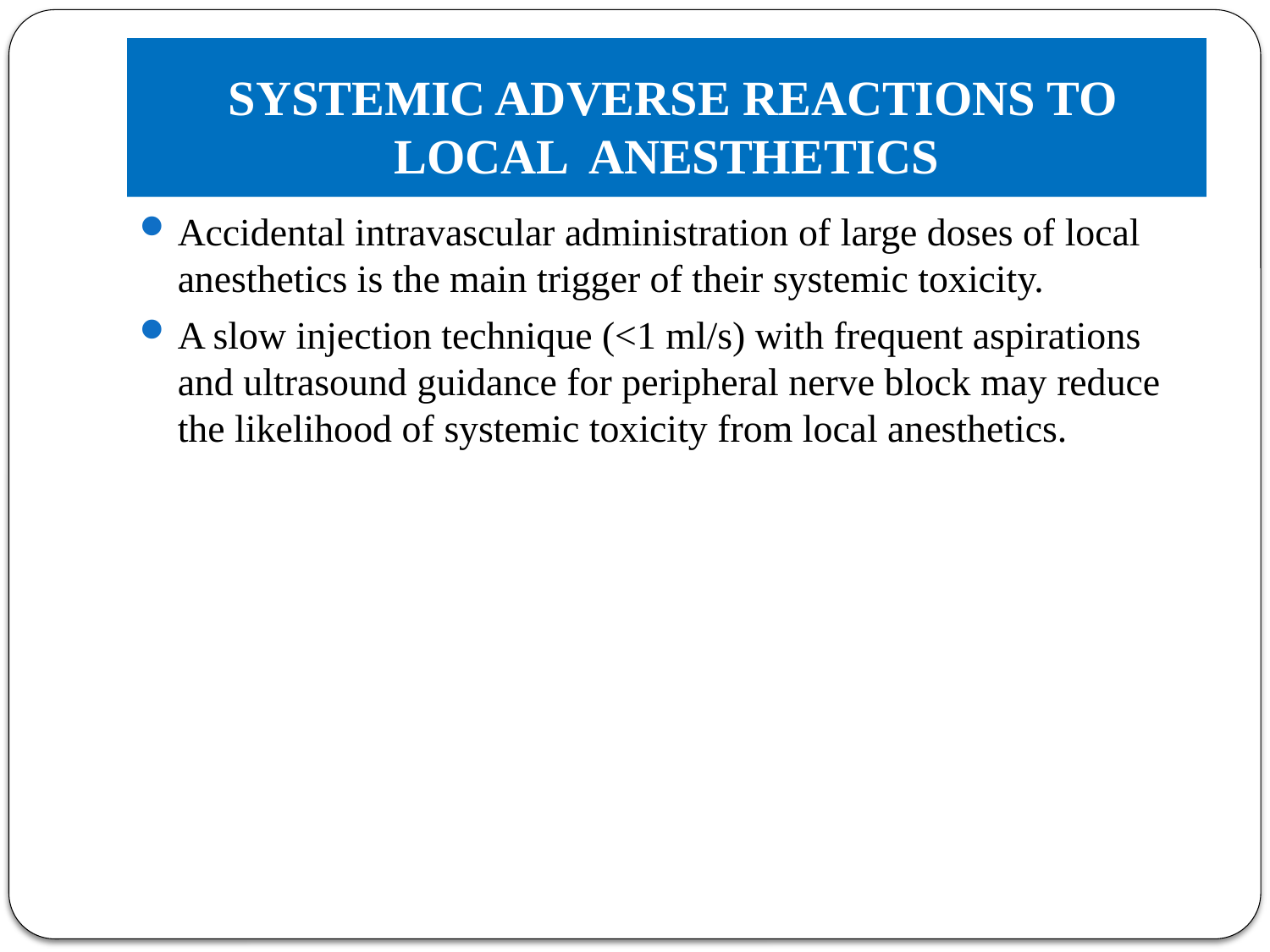

# SYSTEMIC ADVERSE REACTIONS TO LOCAL  ANESTHETICS
Accidental intravascular administration of large doses of local anesthetics is the main trigger of their systemic toxicity.
A slow injection technique (<1 ml/s) with frequent aspirations and ultrasound guidance for peripheral nerve block may reduce the likelihood of systemic toxicity from local anesthetics.